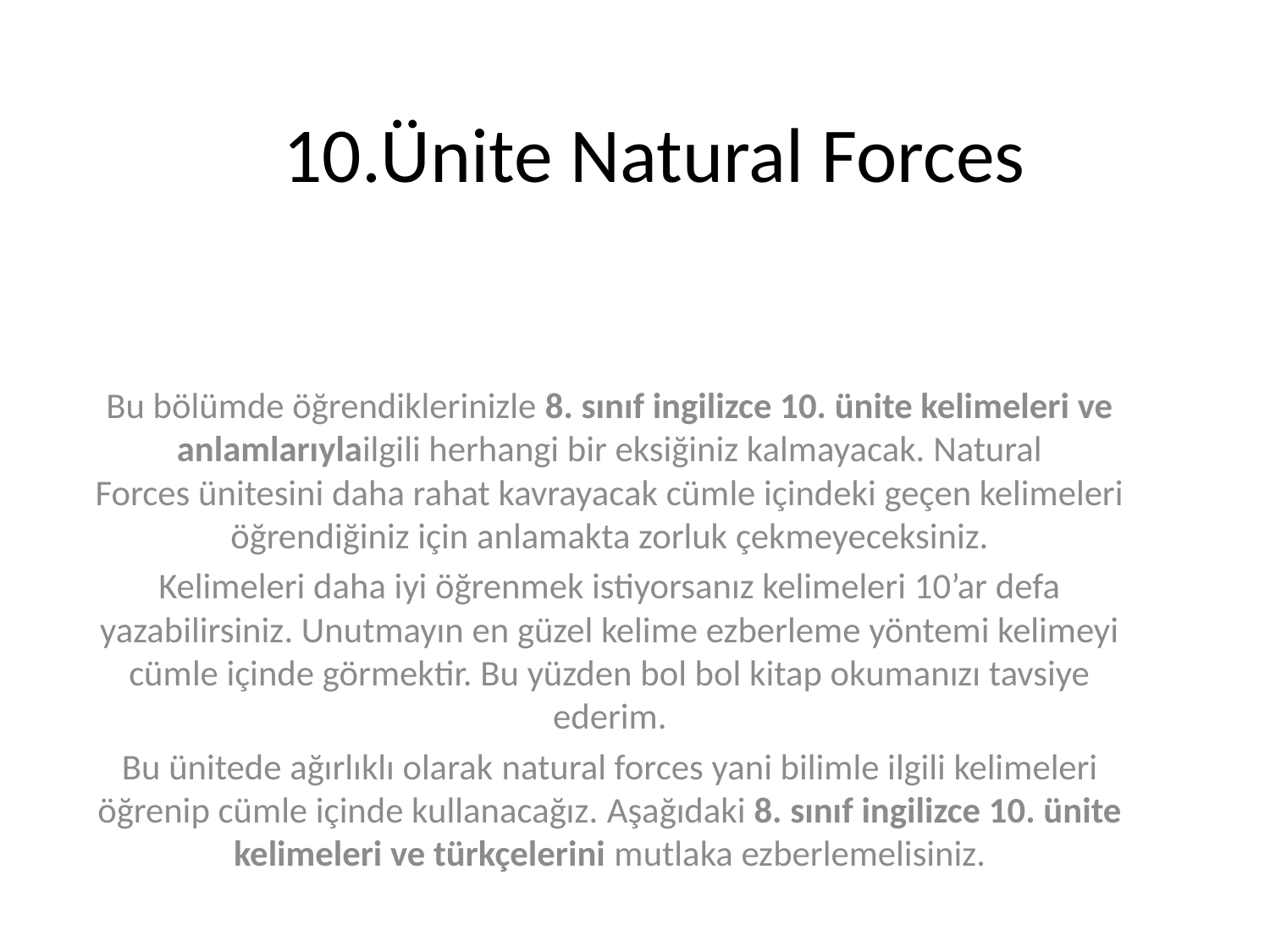

# 10.Ünite Natural Forces
Bu bölümde öğrendiklerinizle 8. sınıf ingilizce 10. ünite kelimeleri ve anlamlarıylailgili herhangi bir eksiğiniz kalmayacak. Natural Forces ünitesini daha rahat kavrayacak cümle içindeki geçen kelimeleri öğrendiğiniz için anlamakta zorluk çekmeyeceksiniz.
Kelimeleri daha iyi öğrenmek istiyorsanız kelimeleri 10’ar defa yazabilirsiniz. Unutmayın en güzel kelime ezberleme yöntemi kelimeyi cümle içinde görmektir. Bu yüzden bol bol kitap okumanızı tavsiye ederim.
Bu ünitede ağırlıklı olarak natural forces yani bilimle ilgili kelimeleri öğrenip cümle içinde kullanacağız. Aşağıdaki 8. sınıf ingilizce 10. ünite kelimeleri ve türkçelerini mutlaka ezberlemelisiniz.